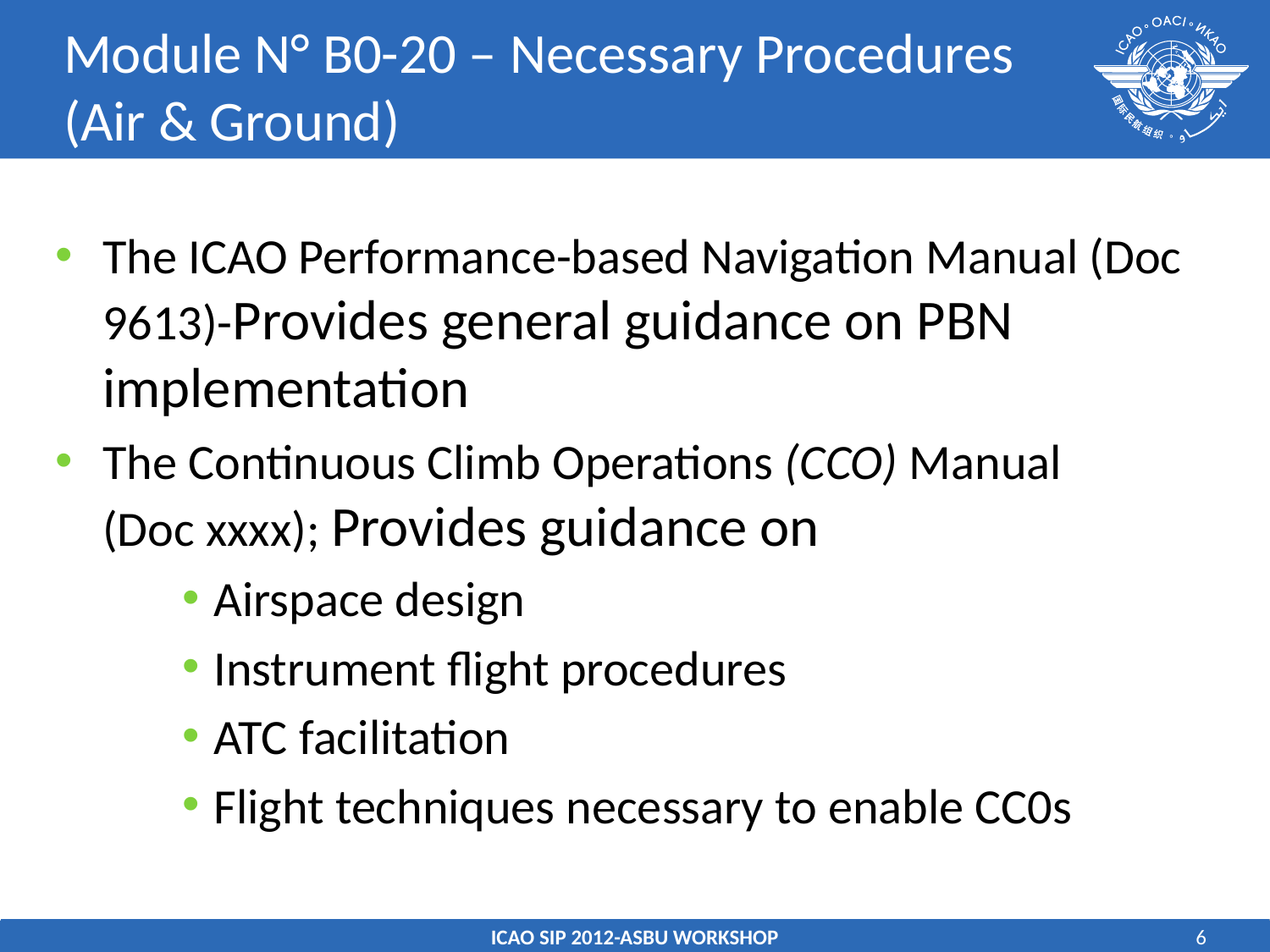

# Module N° B0-20 – Necessary Procedures (Air & Ground)
The ICAO Performance-based Navigation Manual (Doc 9613)-Provides general guidance on PBN implementation
The Continuous Climb Operations (CCO) Manual (Doc xxxx); Provides guidance on
Airspace design
Instrument flight procedures
ATC facilitation
Flight techniques necessary to enable CC0s
ICAO SIP 2012-ASBU WORKSHOP
6